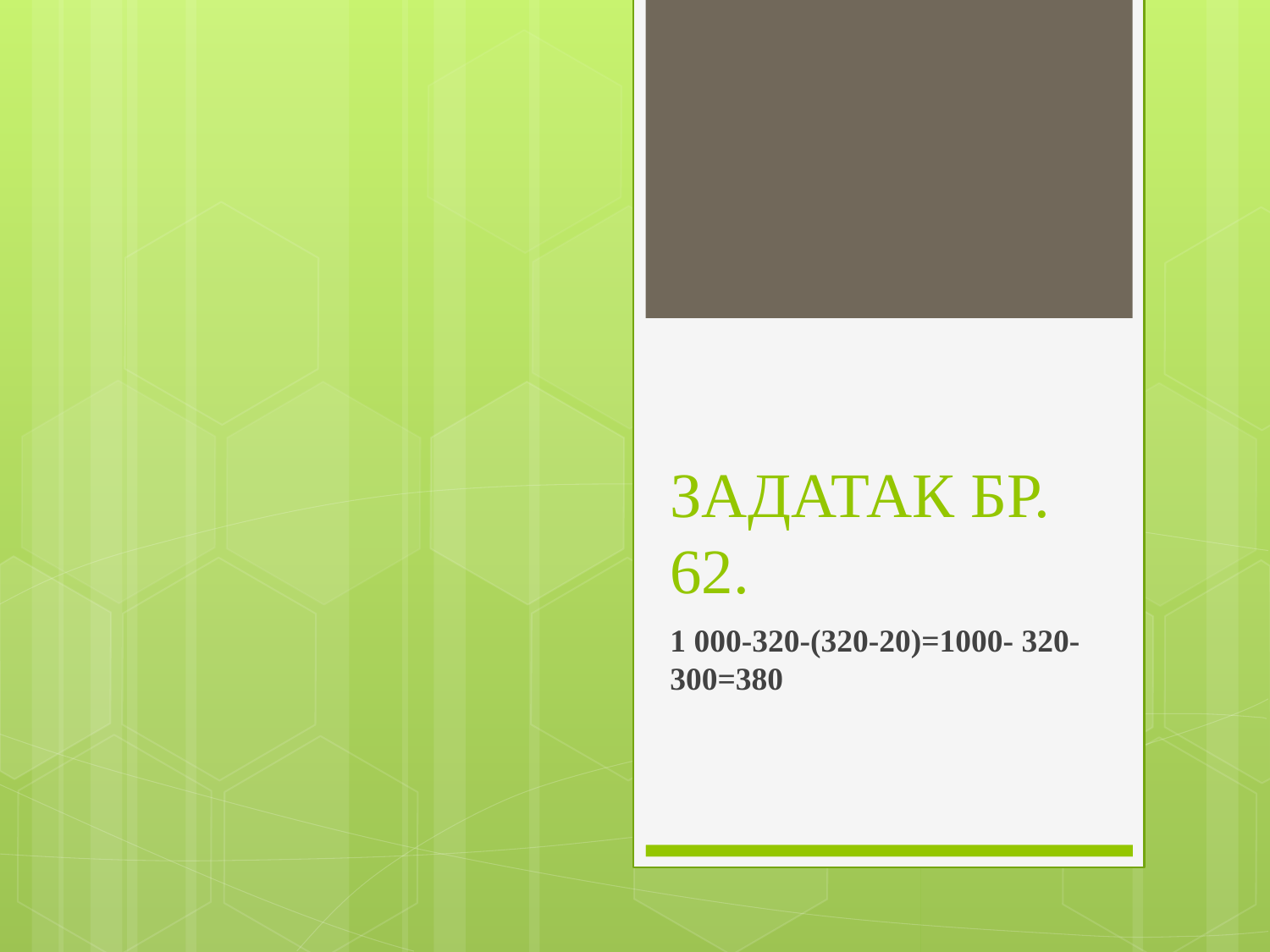

# ЗАДАТАК БР. 62.
1 000-320-(320-20)=1000- 320-300=380